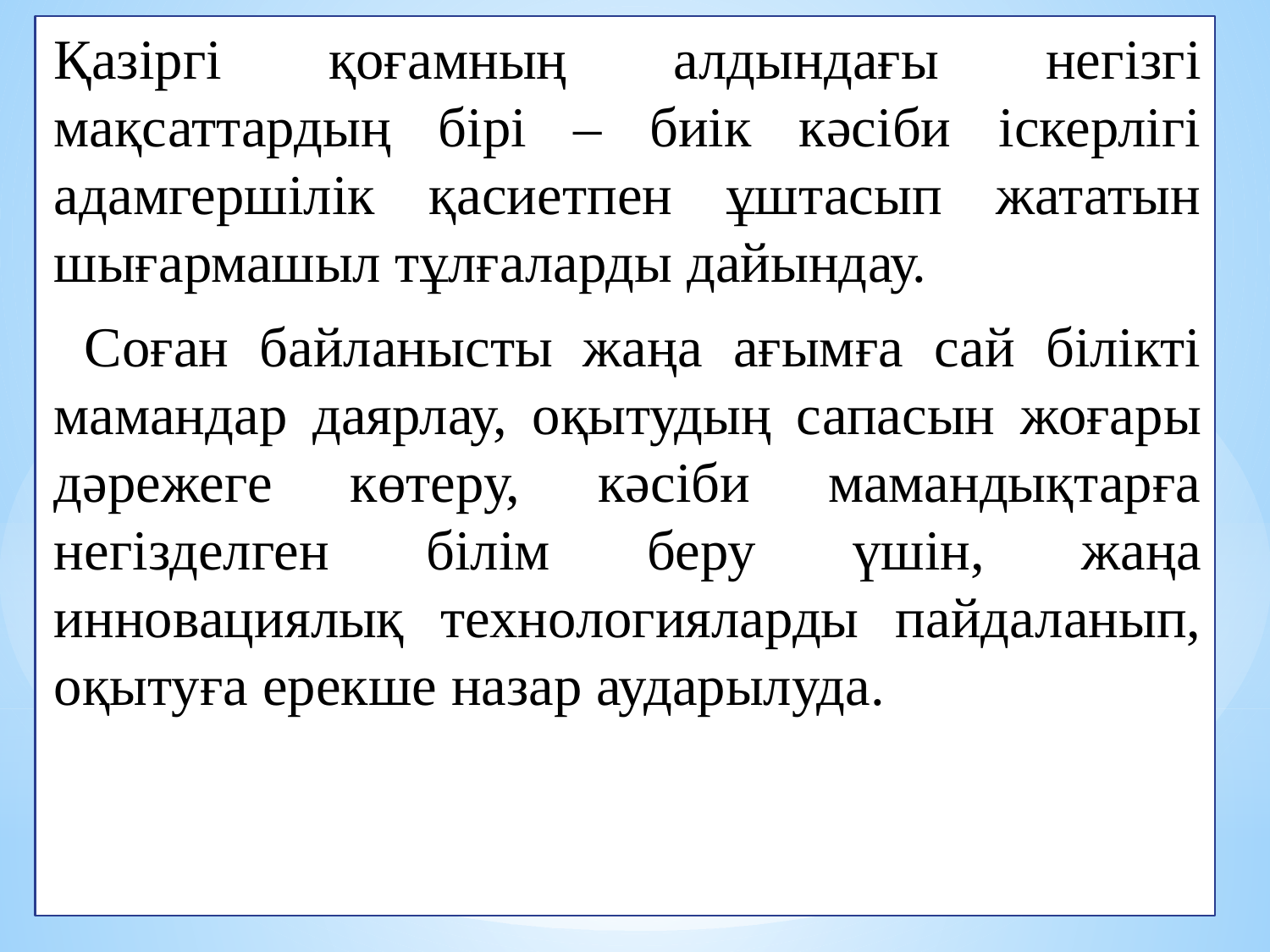

Қазіргі қоғамның алдындағы негізгі мақсаттардың бірі – биік кәсіби іскерлігі адамгершілік қасиетпен ұштасып жататын шығармашыл тұлғаларды дайындау.
 Соған байланысты жаңа ағымға сай білікті мамандар даярлау, оқытудың сапасын жоғары дәрежеге көтеру, кәсіби мамандықтарға негізделген білім беру үшін, жаңа инновациялық технологияларды пайдаланып, оқытуға ерекше назар аударылуда.

2